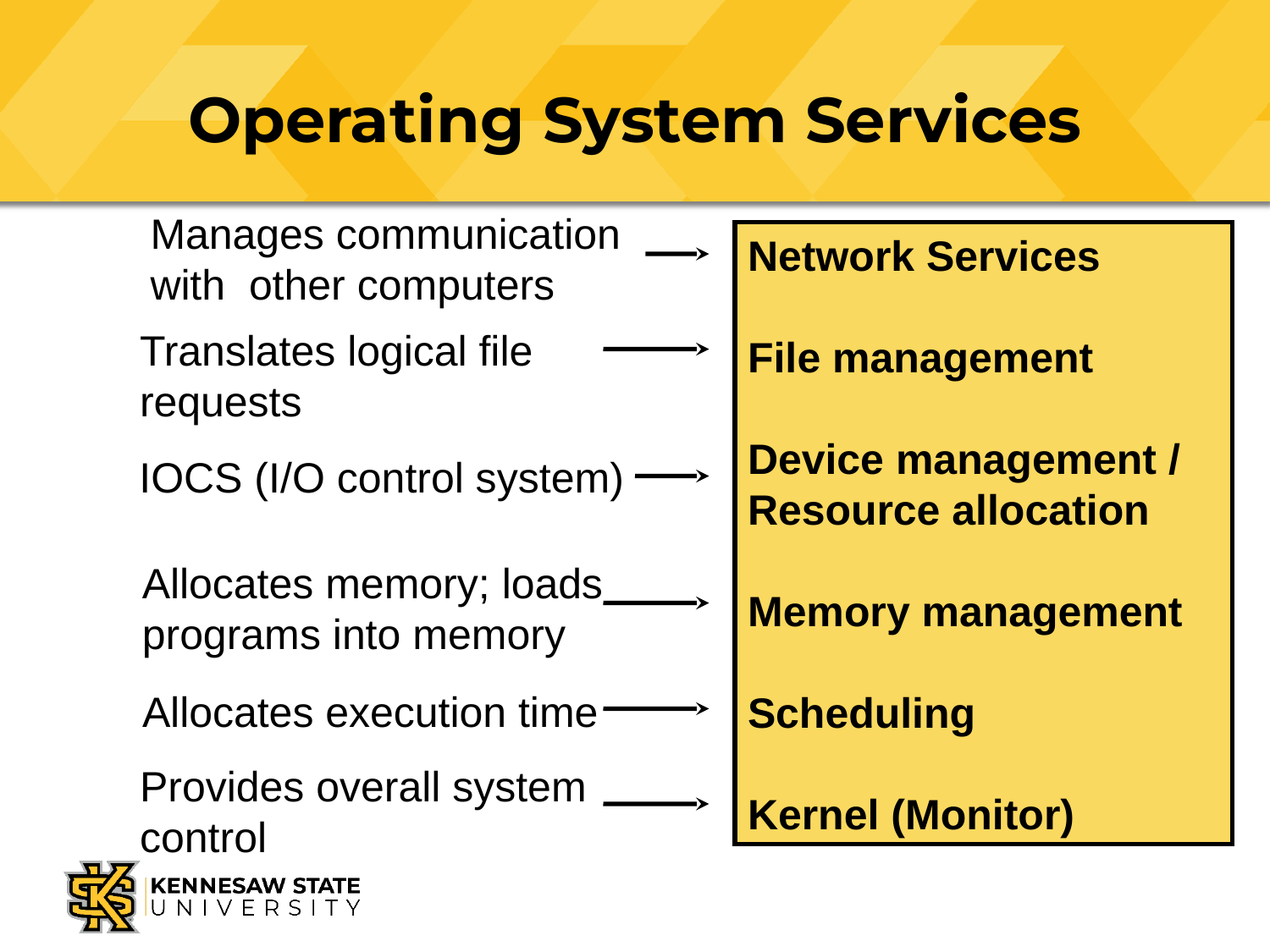

# Operating System Services
Manages communication with  other computers
Network Services

File management

Device management /
Resource allocation

Memory management

Scheduling

Kernel (Monitor)

Translates logical file requests

IOCS (I/O control system)

Allocates memory; loads
programs into memory

Allocates execution time

Provides overall system
control